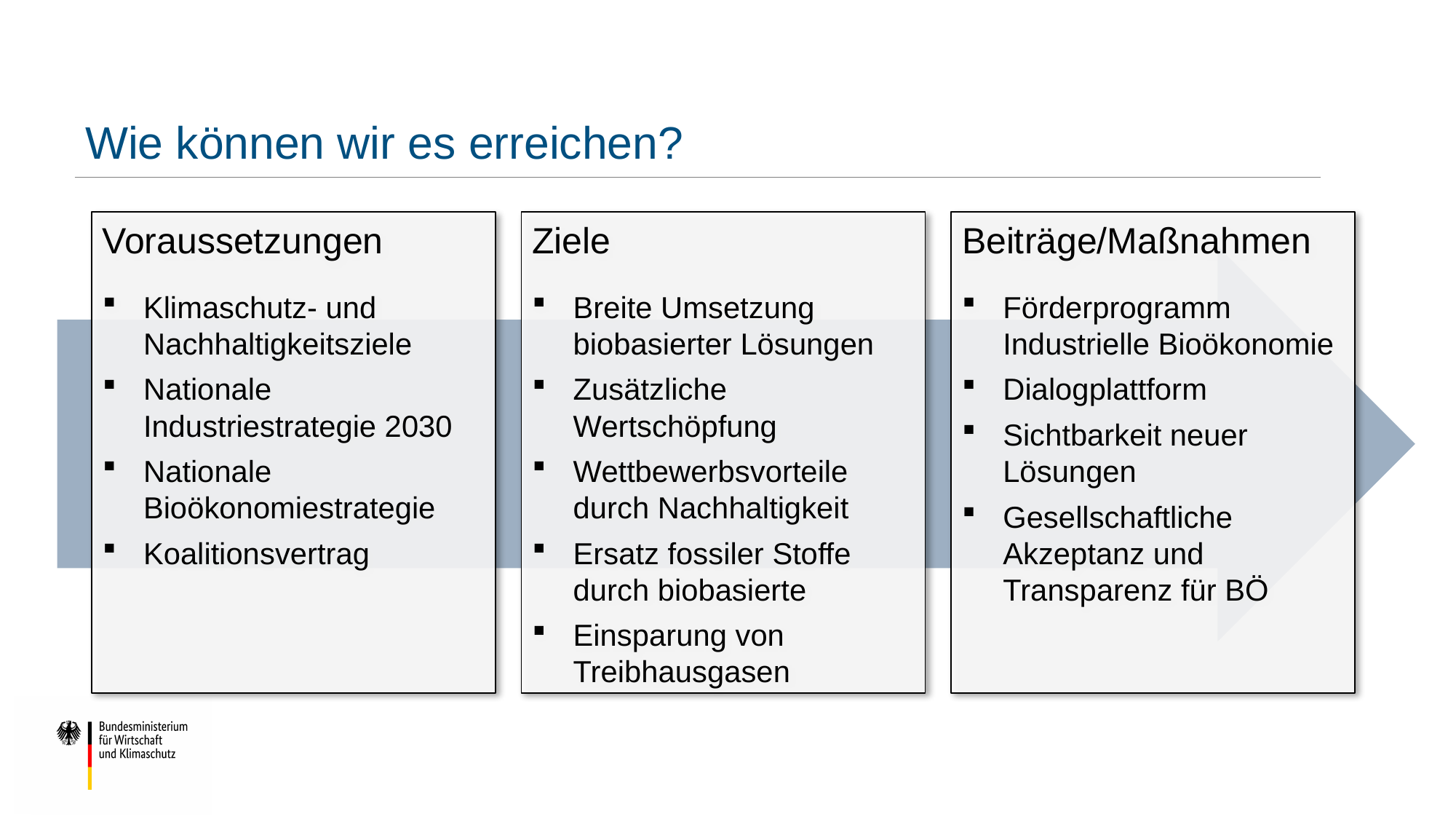

# Wie können wir es erreichen?
Voraussetzungen
Klimaschutz- und Nachhaltigkeitsziele
Nationale Industriestrategie 2030
Nationale Bioökonomiestrategie
Koalitionsvertrag
Ziele
Breite Umsetzung biobasierter Lösungen
Zusätzliche  Wertschöpfung
Wettbewerbsvorteile durch Nachhaltigkeit
Ersatz fossiler Stoffe durch biobasierte
Einsparung von Treibhausgasen

Beiträge/Maßnahmen
Förderprogramm Industrielle Bioökonomie
Dialogplattform
Sichtbarkeit neuer Lösungen
Gesellschaftliche Akzeptanz und  Transparenz für BÖ